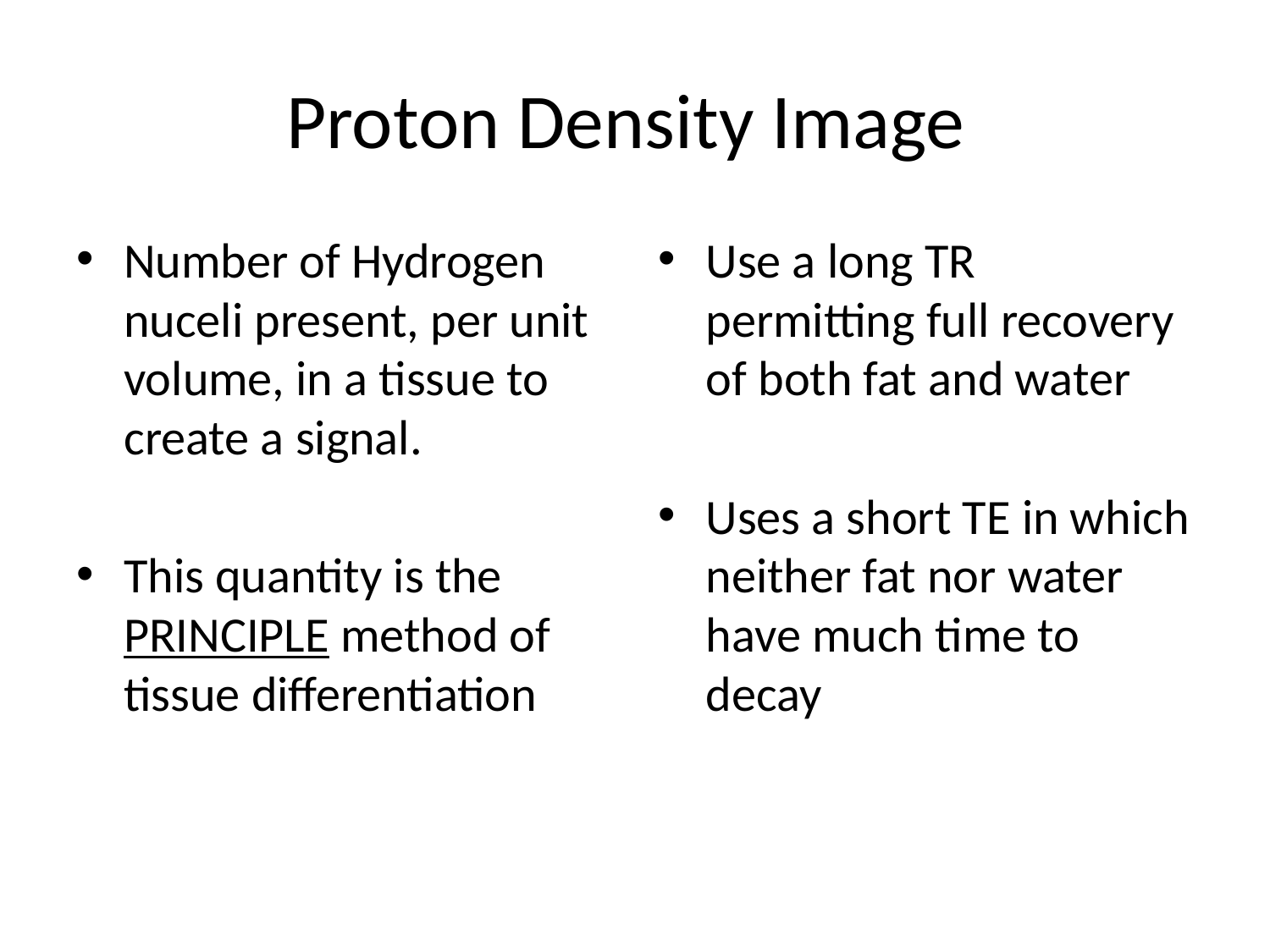

# Proton Density Image
Number of Hydrogen nuceli present, per unit volume, in a tissue to create a signal.

This quantity is the PRINCIPLE method of tissue differentiation
Use a long TR permitting full recovery of both fat and water

Uses a short TE in which neither fat nor water have much time to decay